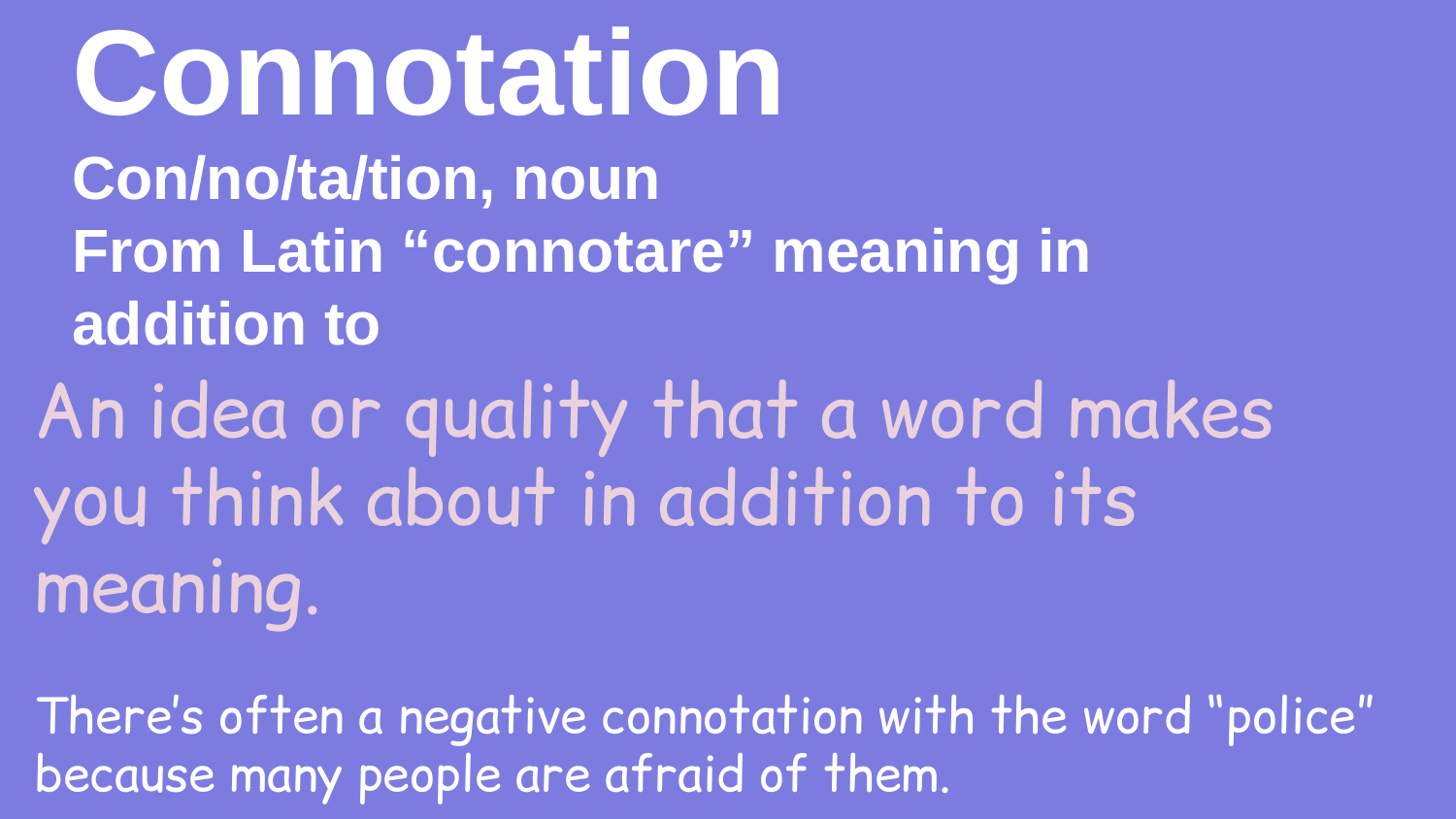

# Connotation
Con/no/ta/tion, noun
From Latin “connotare” meaning in addition to
An idea or quality that a word makes you think about in addition to its meaning.

There’s often a negative connotation with the word “police” because many people are afraid of them.